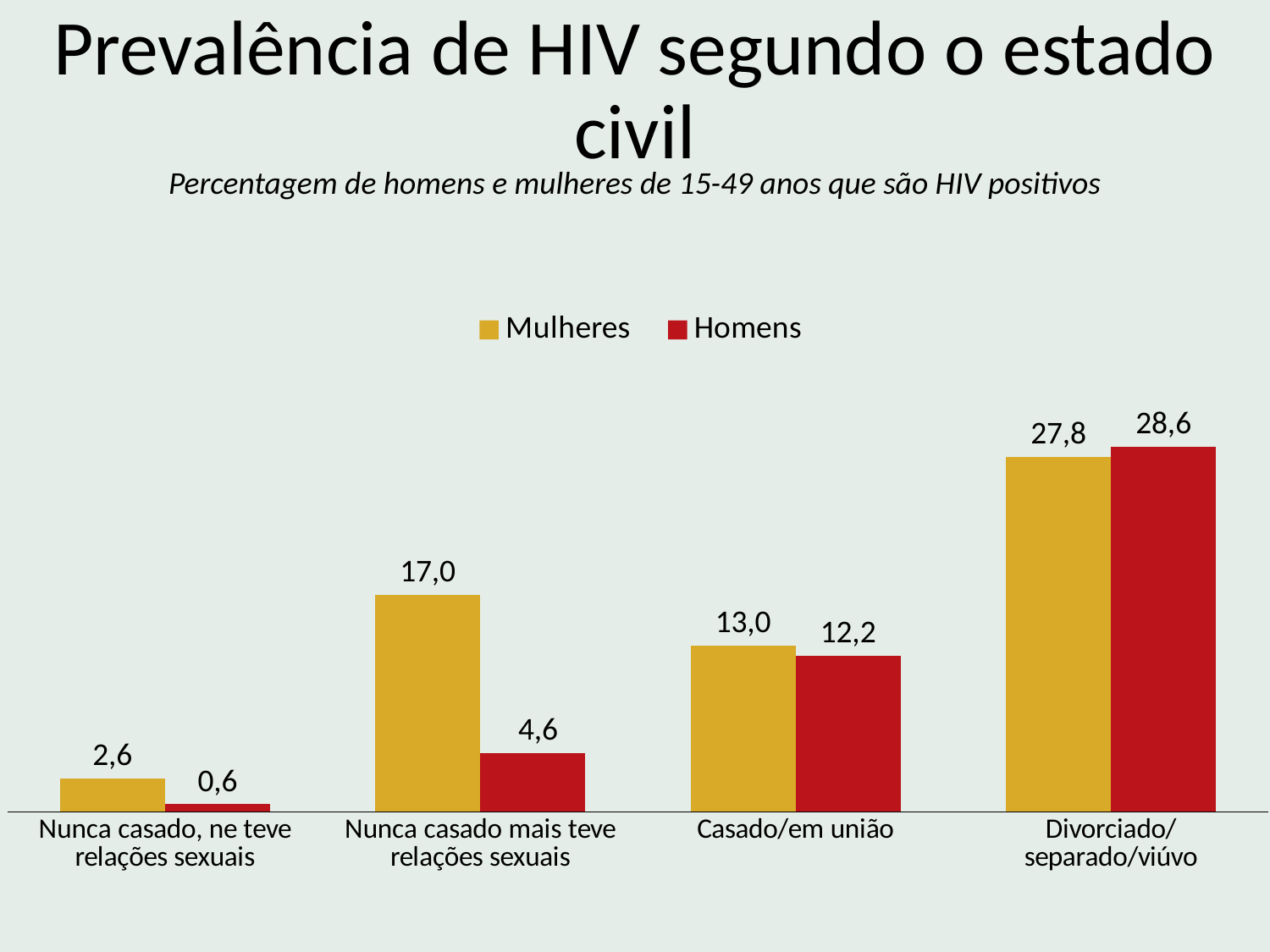

Prevalência de HIV segundo o estado civil
Percentagem de homens e mulheres de 15-49 anos que são HIV positivos

### Chart

| Category | Mulheres | Homens |
|---|---|---|
| Nunca casado, ne teve relações sexuais | 2.6 | 0.6 |
| Nunca casado mais teve relações sexuais | 17.0 | 4.6 |
| Casado/em união | 13.0 | 12.2 |
| Divorciado/separado/viúvo | 27.8 | 28.6 |